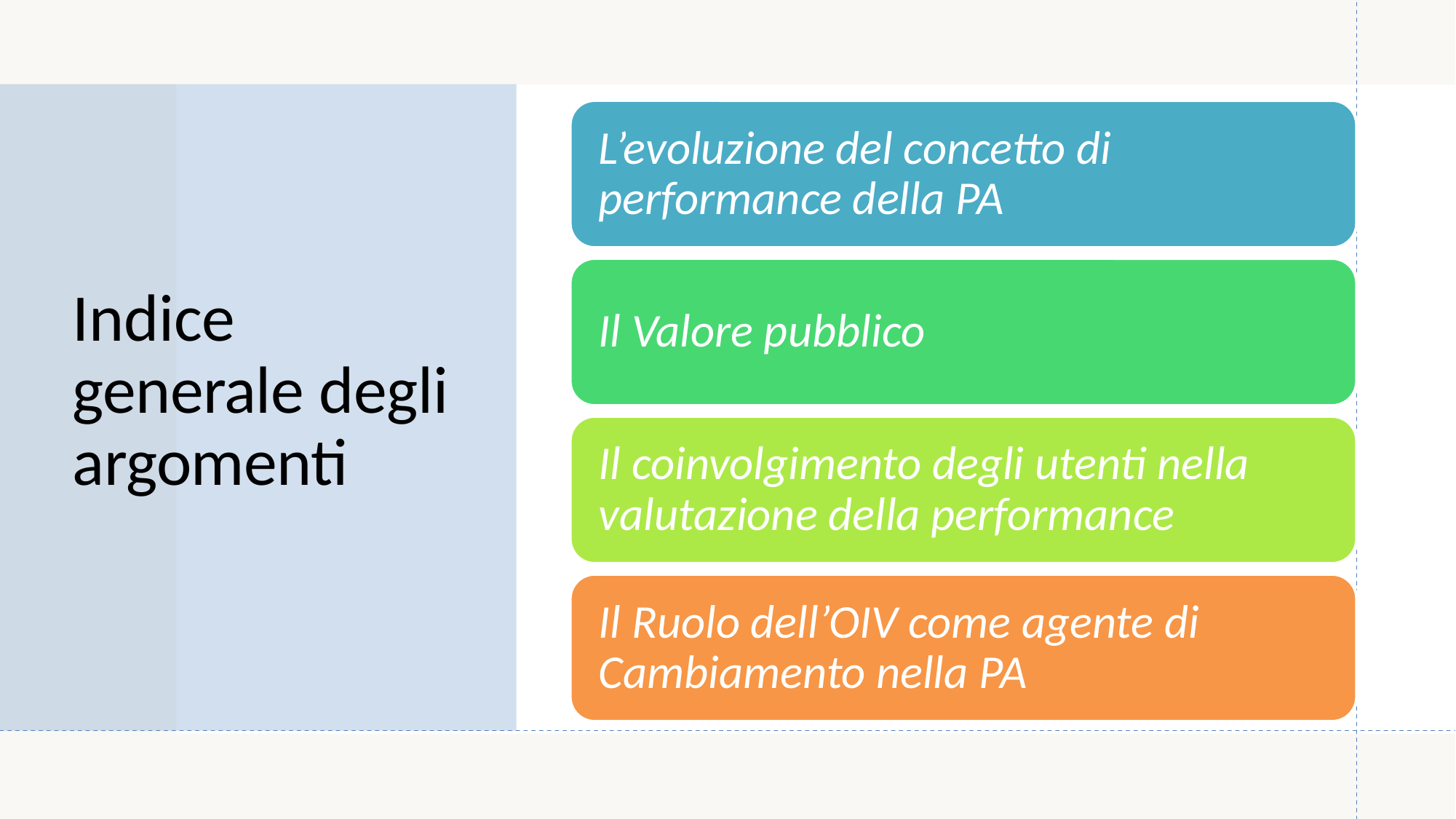

# Indice generale degli argomenti

L’evoluzione del concetto di performance della PA
Il Valore pubblico
Il coinvolgimento degli utenti nella valutazione della performance
Il Ruolo dell’OIV come agente di Cambiamento nella PA